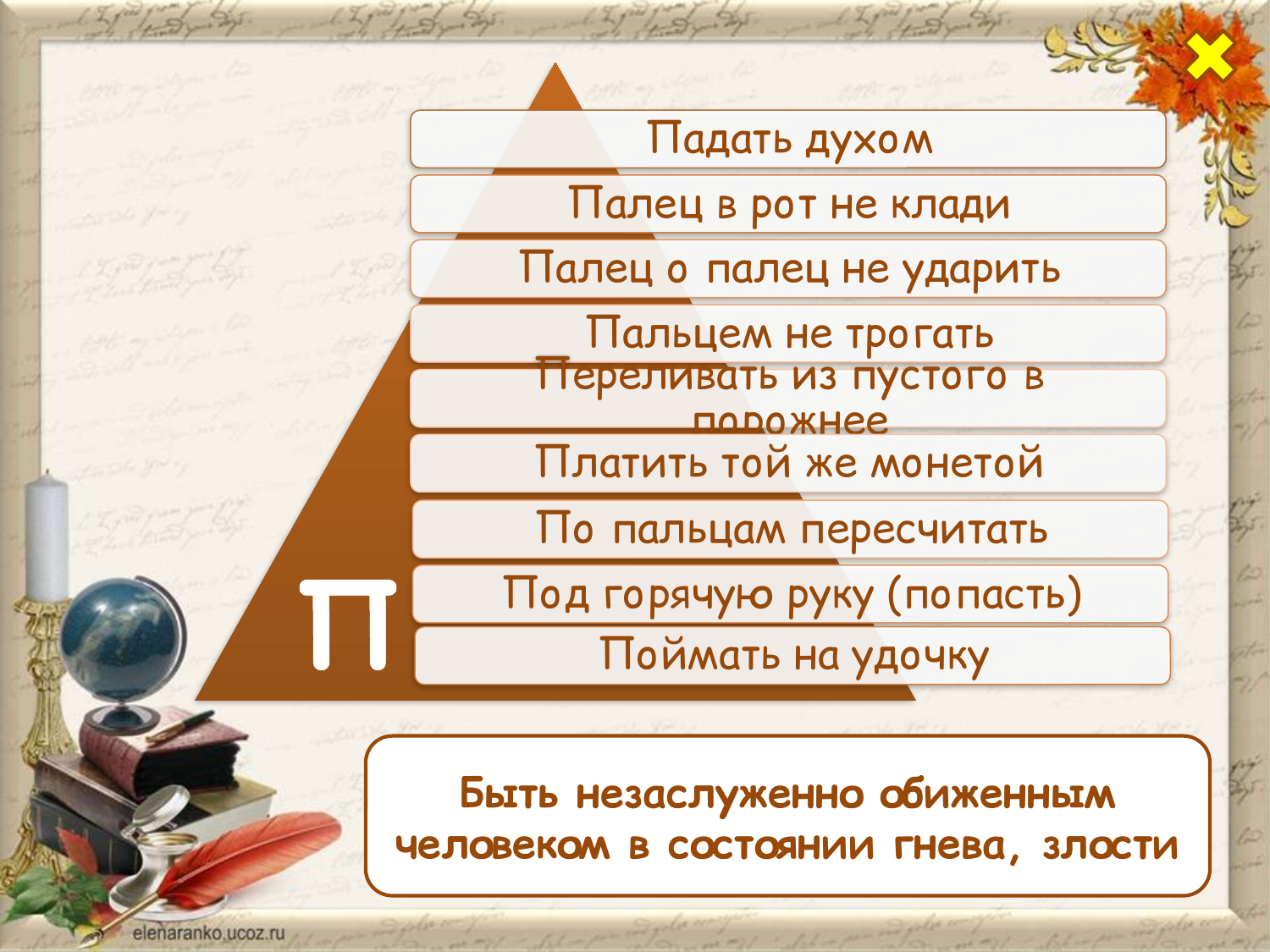

Падать духом
Палец в рот не клади
Палец о палец не ударить
Пальцем не трогать
Переливать из пустого в порожнее
Платить той же монетой
По пальцам пересчитать
Под горячую руку (попасть)
Поймать на удочку

П

Быть незаслуженно обиженным человеком в состоянии гнева, злости